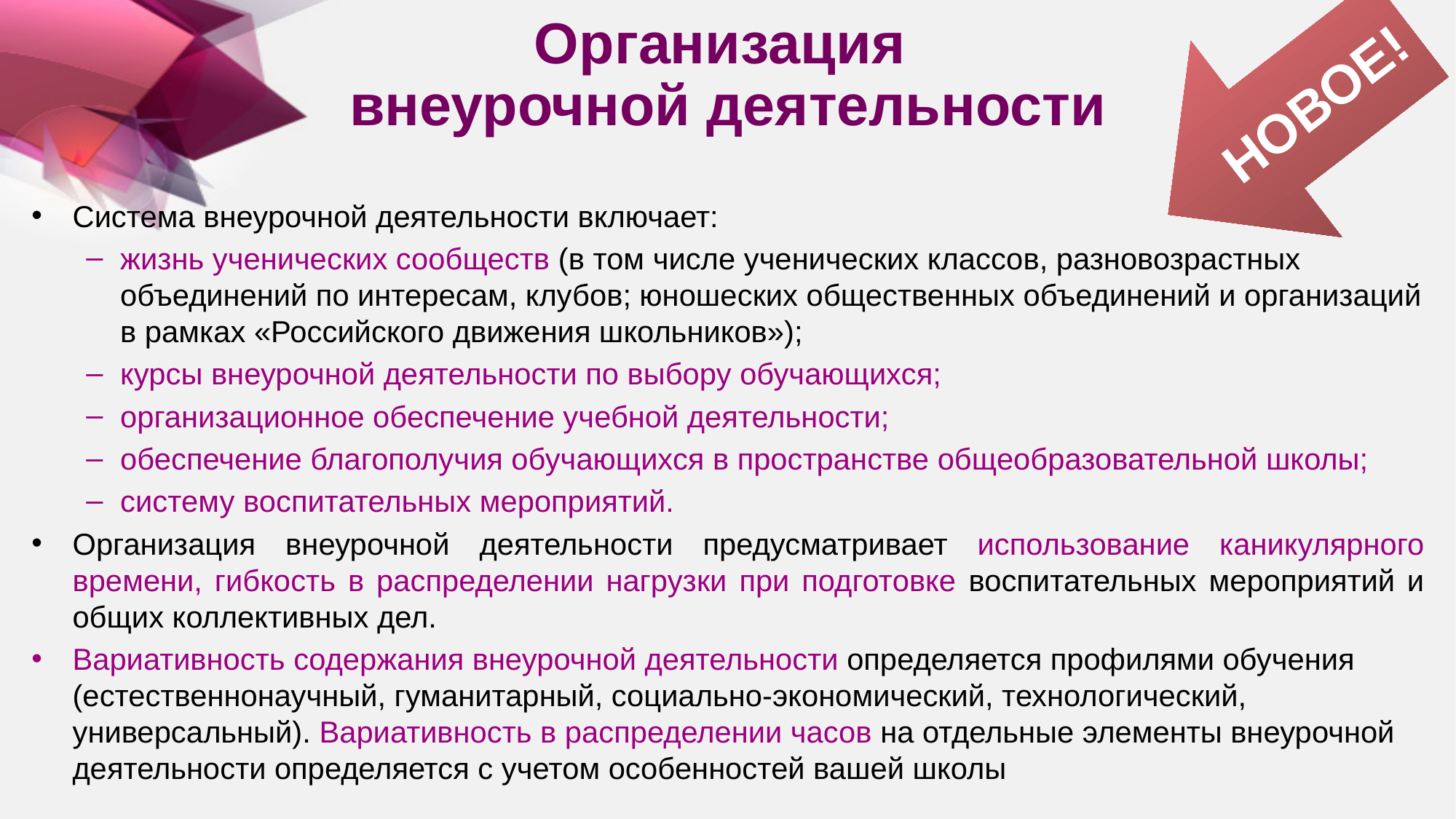

# Организация внеурочной деятельности
НОВОЕ!
Система внеурочной деятельности включает:
жизнь ученических сообществ (в том числе ученических классов, разновозрастных объединений по интересам, клубов; юношеских общественных объединений и организаций в рамках «Российского движения школьников»);
курсы внеурочной деятельности по выбору обучающихся;
организационное обеспечение учебной деятельности;
обеспечение благополучия обучающихся в пространстве общеобразовательной школы;
систему воспитательных мероприятий.
Организация внеурочной деятельности предусматривает использование каникулярного времени, гибкость в распределении нагрузки при подготовке воспитательных мероприятий и общих коллективных дел.
Вариативность содержания внеурочной деятельности определяется профилями обучения (естественнонаучный, гуманитарный, социально-экономический, технологический, универсальный). Вариативность в распределении часов на отдельные элементы внеурочной деятельности определяется с учетом особенностей вашей школы